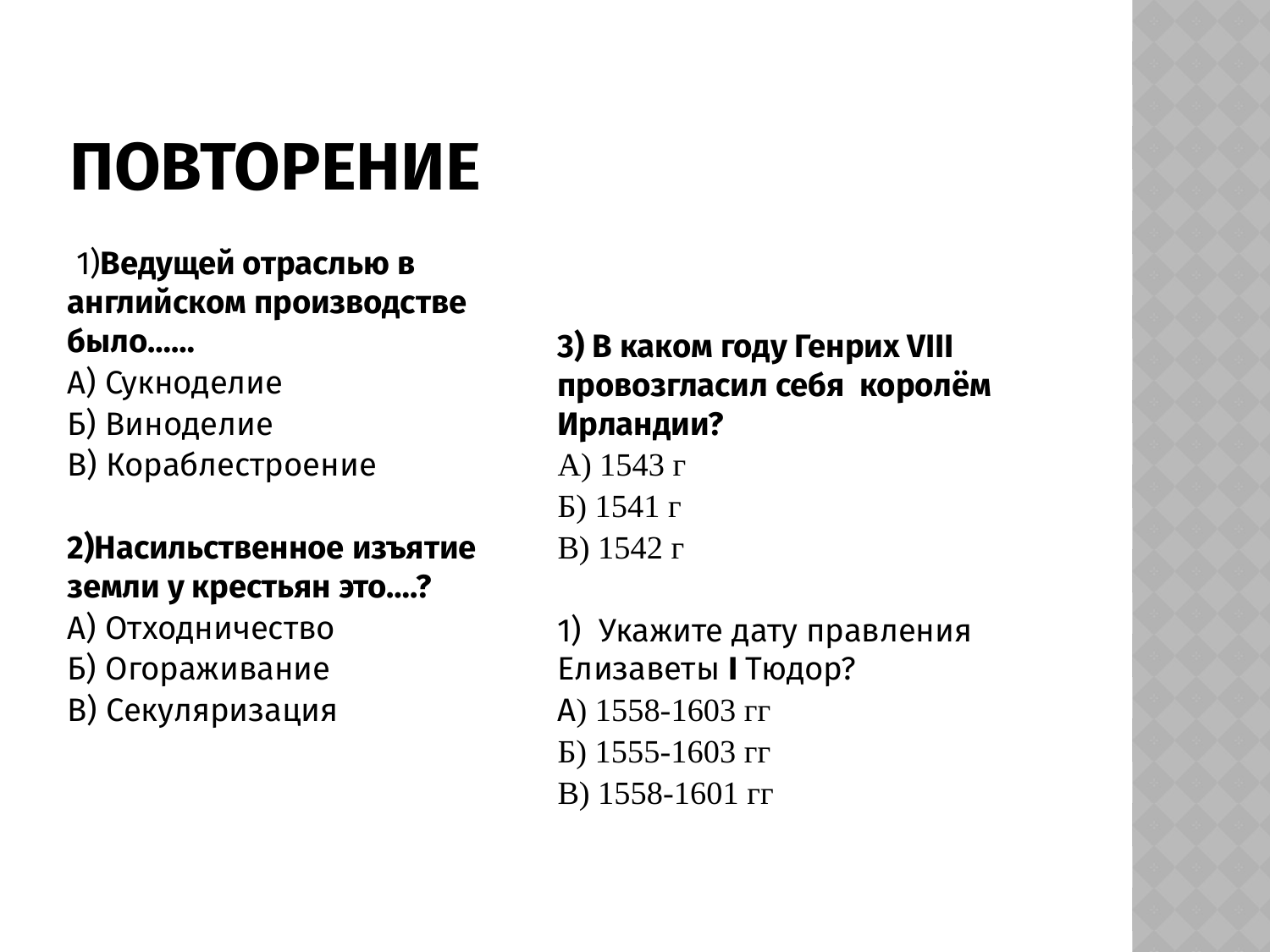

# Повторение
 1)Ведущей отраслью в английском производстве было……
А) Сукноделие
Б) Виноделие
В) Кораблестроение

2)Насильственное изъятие земли у крестьян это….?
А) Отходничество
Б) Огораживание
В) Секуляризация

3) В каком году Генрих VIII провозгласил себя  королём Ирландии?
А) 1543 г
Б) 1541 г
В) 1542 г

1)  Укажите дату правления Елизаветы I Тюдор?
А) 1558-1603 гг
Б) 1555-1603 гг
В) 1558-1601 гг